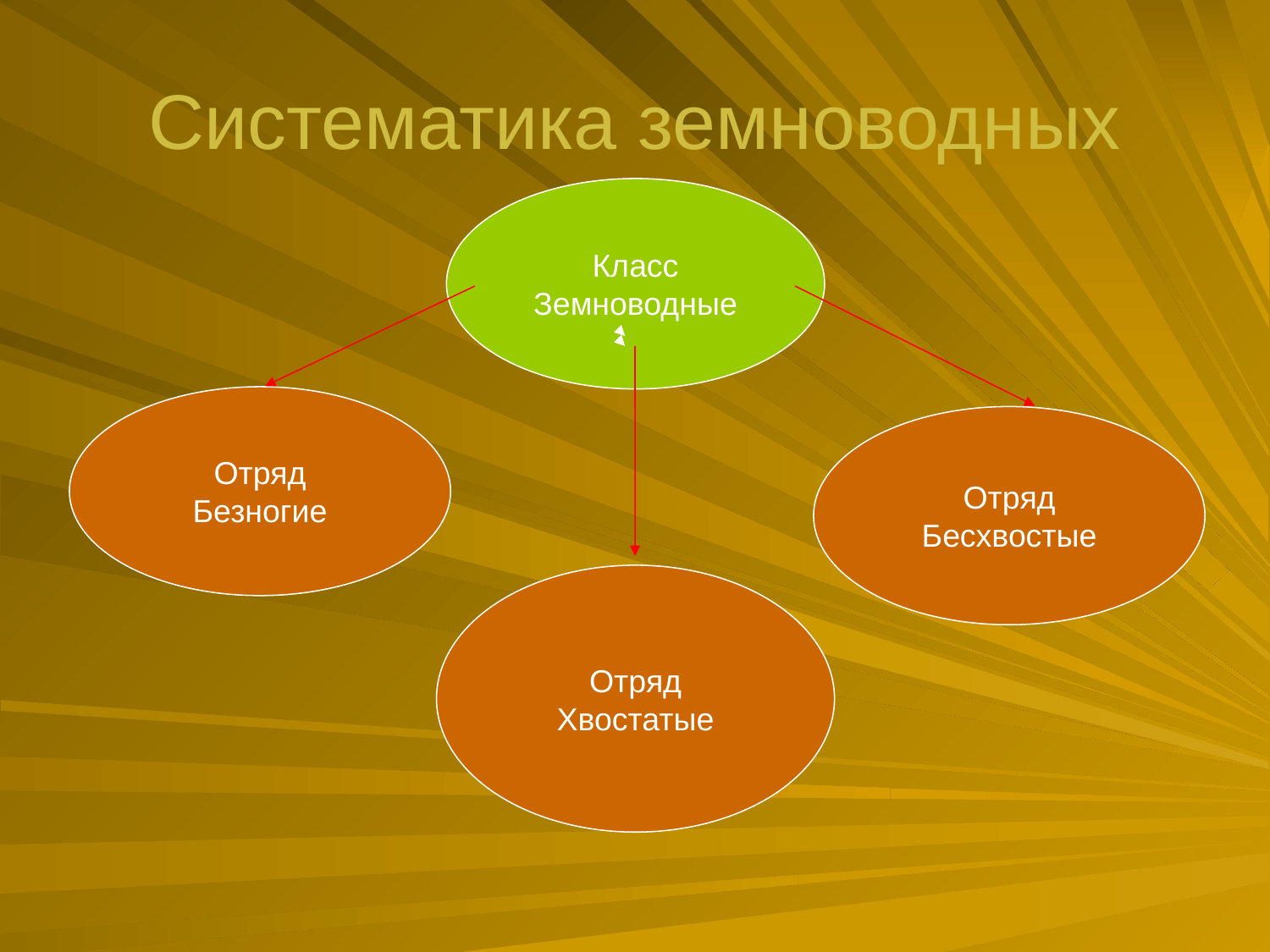

# Систематика земноводных
Класс
Земноводные

Отряд
Безногие
Отряд
Бесхвостые
Отряд
Хвостатые